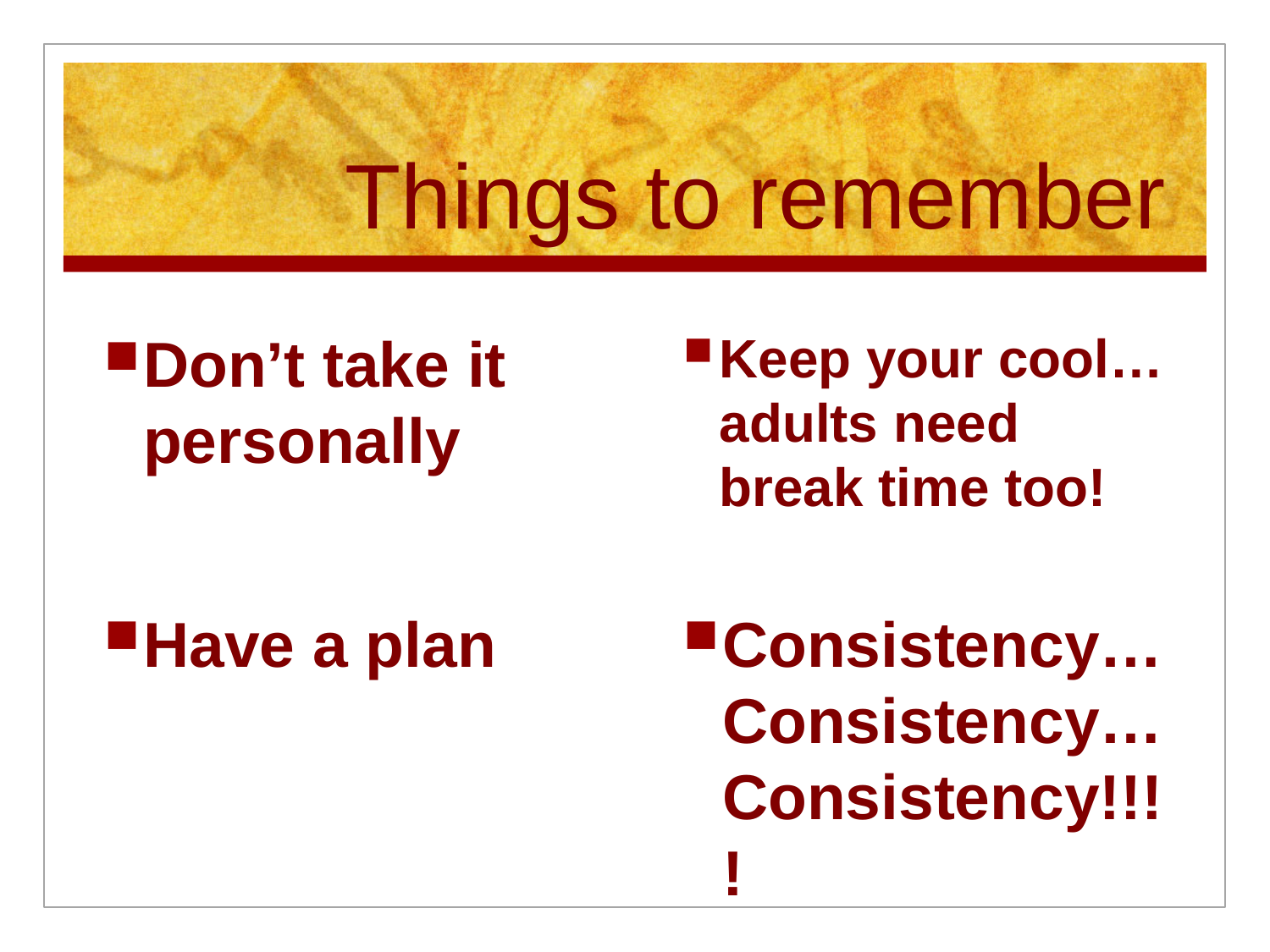

# Things to remember
Don’t take it personally
Keep your cool…adults need break time too!
Have a plan
Consistency…Consistency…Consistency!!!!